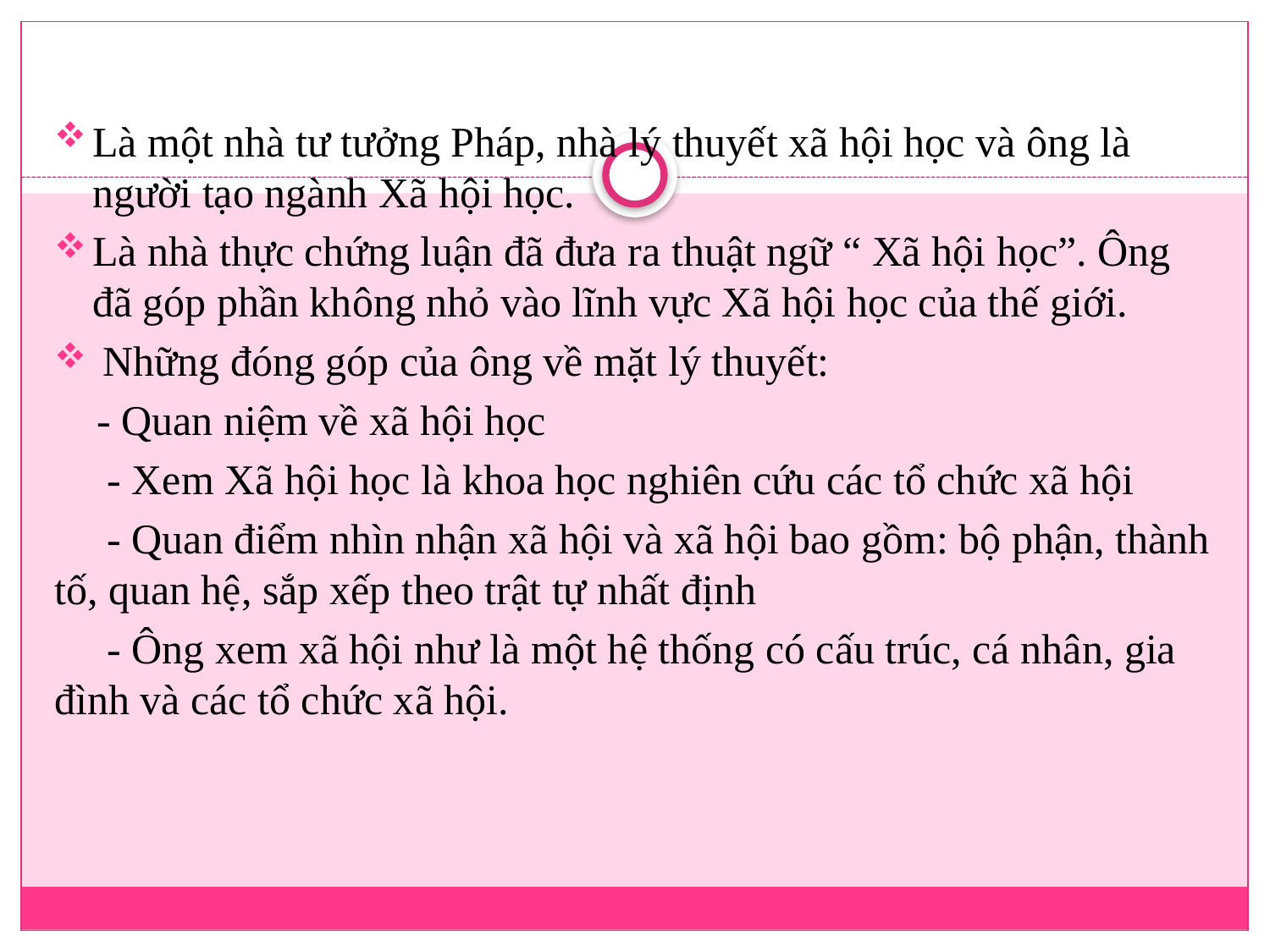

#

Là một nhà tư tưởng Pháp, nhà lý thuyết xã hội học và ông là người tạo ngành Xã hội học.
Là nhà thực chứng luận đã đưa ra thuật ngữ “ Xã hội học”. Ông đã góp phần không nhỏ vào lĩnh vực Xã hội học của thế giới.
 Những đóng góp của ông về mặt lý thuyết:
    - Quan niệm về xã hội học
     - Xem Xã hội học là khoa học nghiên cứu các tổ chức xã hội
     - Quan điểm nhìn nhận xã hội và xã hội bao gồm: bộ phận, thành tố, quan hệ, sắp xếp theo trật tự nhất định
     - Ông xem xã hội như là một hệ thống có cấu trúc, cá nhân, gia đình và các tổ chức xã hội.